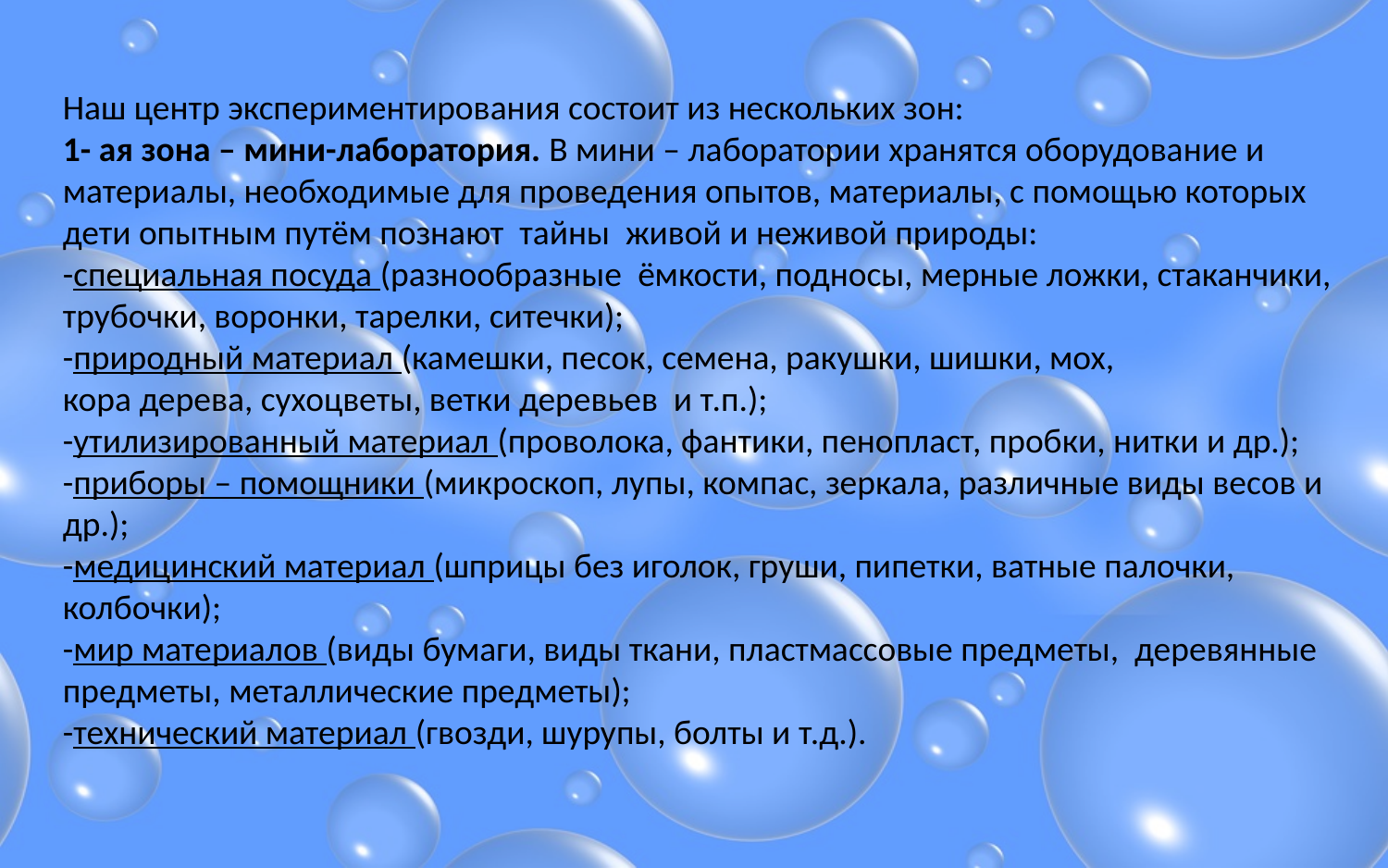

Наш центр экспериментирования состоит из нескольких зон:
1- ая зона – мини-лаборатория. В мини – лаборатории хранятся оборудование и материалы, необходимые для проведения опытов, материалы, с помощью которых дети опытным путём познают  тайны  живой и неживой природы:
-специальная посуда (разнообразные  ёмкости, подносы, мерные ложки, стаканчики, трубочки, воронки, тарелки, ситечки);
-природный материал (камешки, песок, семена, ракушки, шишки, мох,
кора дерева, сухоцветы, ветки деревьев  и т.п.);
-утилизированный материал (проволока, фантики, пенопласт, пробки, нитки и др.);
-приборы – помощники (микроскоп, лупы, компас, зеркала, различные виды весов и др.);
-медицинский материал (шприцы без иголок, груши, пипетки, ватные палочки, колбочки);
-мир материалов (виды бумаги, виды ткани, пластмассовые предметы,  деревянные предметы, металлические предметы);
-технический материал (гвозди, шурупы, болты и т.д.).